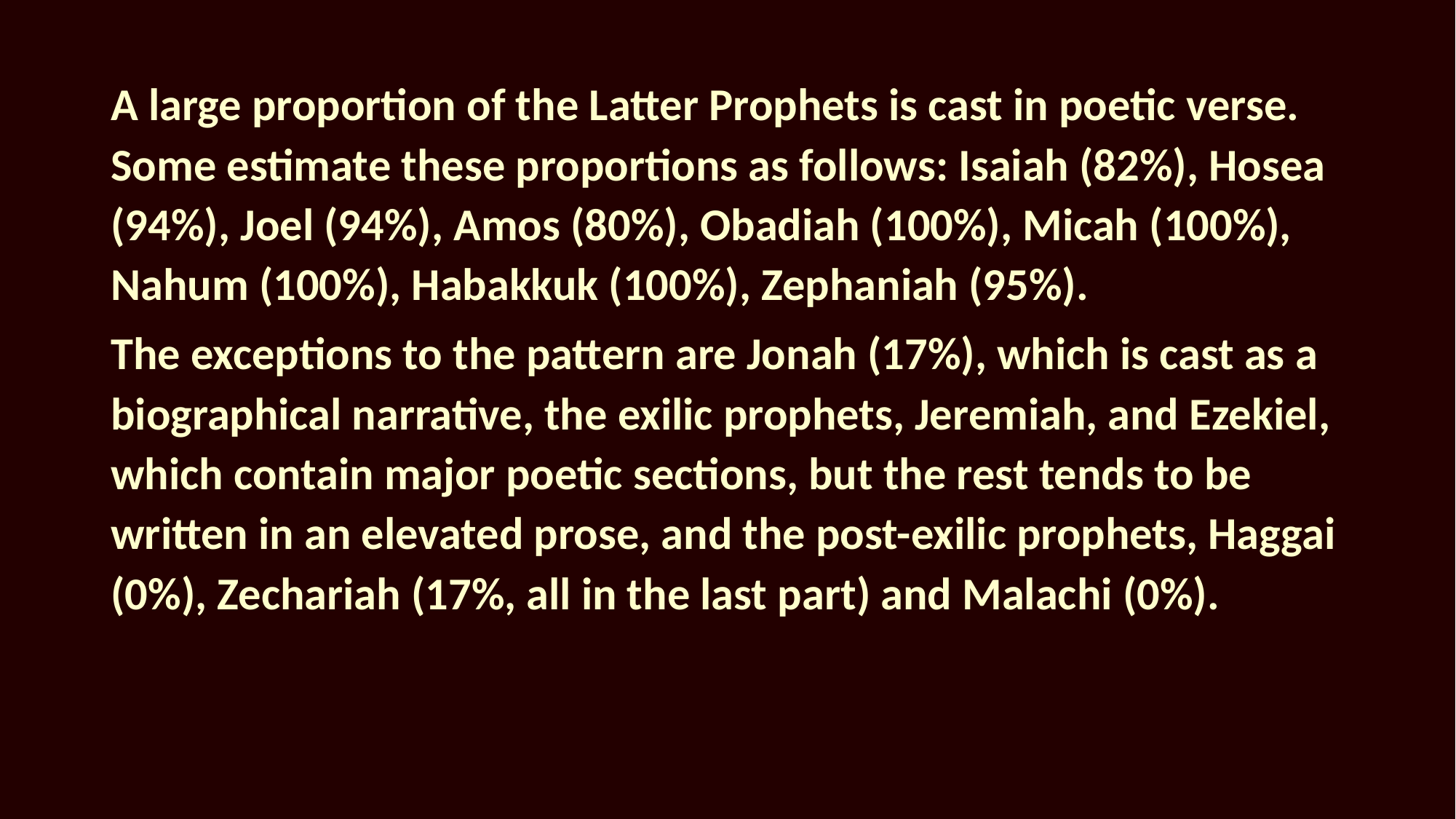

A large proportion of the Latter Prophets is cast in poetic verse. Some estimate these proportions as follows: Isaiah (82%), Hosea (94%), Joel (94%), Amos (80%), Obadiah (100%), Micah (100%), Nahum (100%), Habakkuk (100%), Zephaniah (95%).
The exceptions to the pattern are Jonah (17%), which is cast as a biographical narrative, the exilic prophets, Jeremiah, and Ezekiel, which contain major poetic sections, but the rest tends to be written in an elevated prose, and the post-exilic prophets, Haggai (0%), Zechariah (17%, all in the last part) and Malachi (0%).